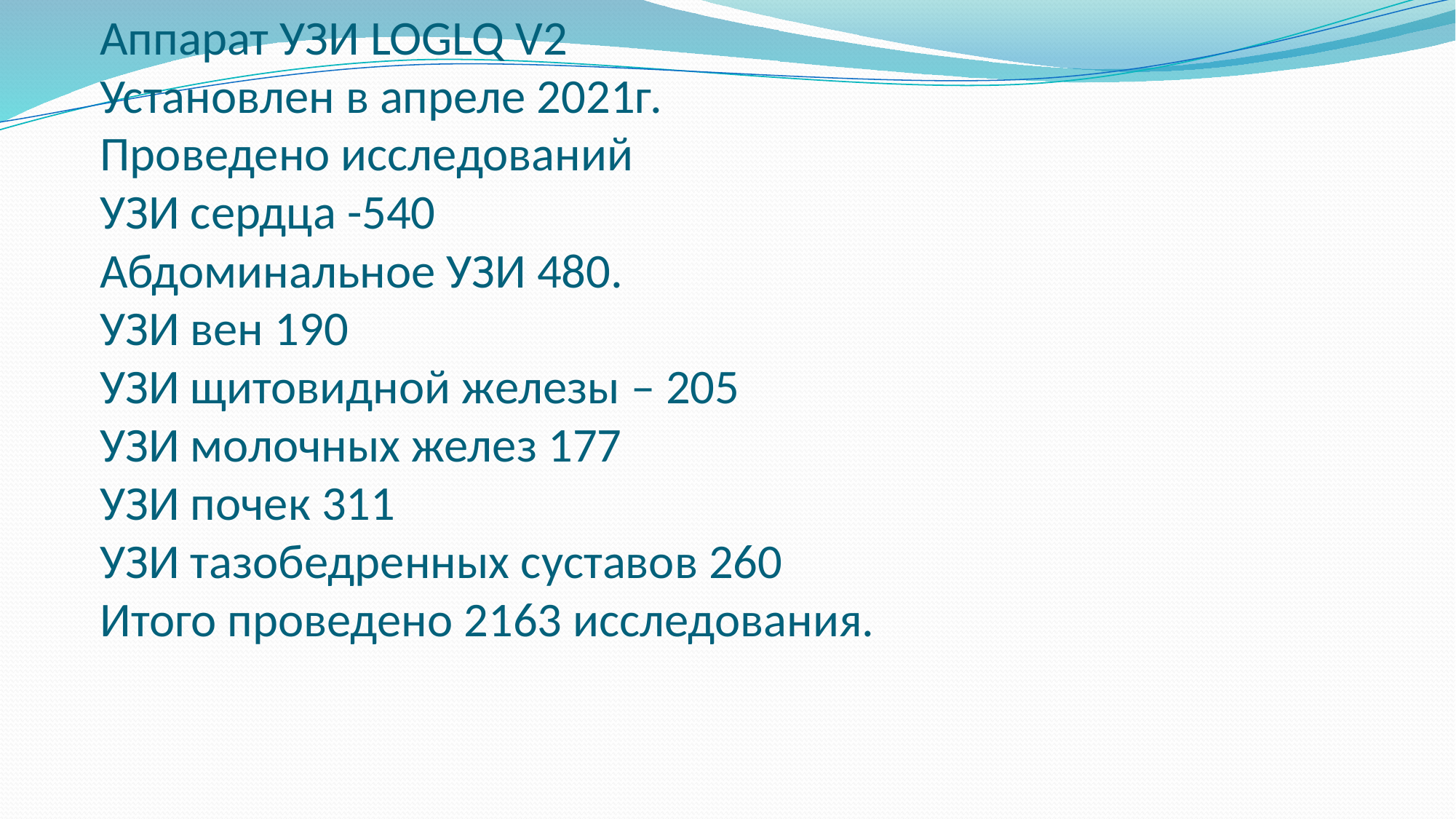

# Аппарат УЗИ LOGLQ V2 Установлен в апреле 2021г. Проведено исследований УЗИ сердца -540 Абдоминальное УЗИ 480. УЗИ вен 190 УЗИ щитовидной железы – 205 УЗИ молочных желез 177 УЗИ почек 311 УЗИ тазобедренных суставов 260 Итого проведено 2163 исследования.